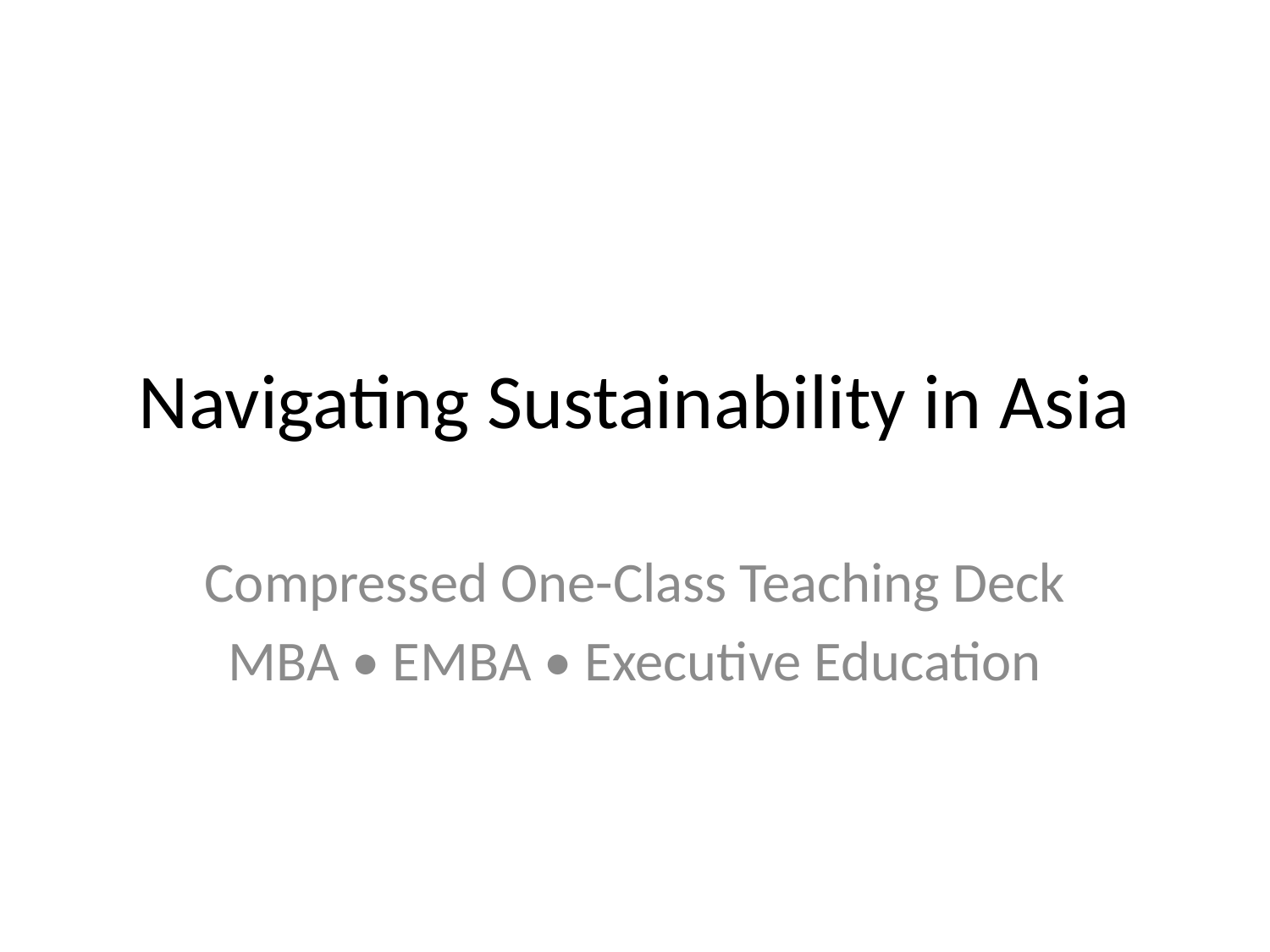

# Navigating Sustainability in Asia
Compressed One-Class Teaching Deck
MBA • EMBA • Executive Education